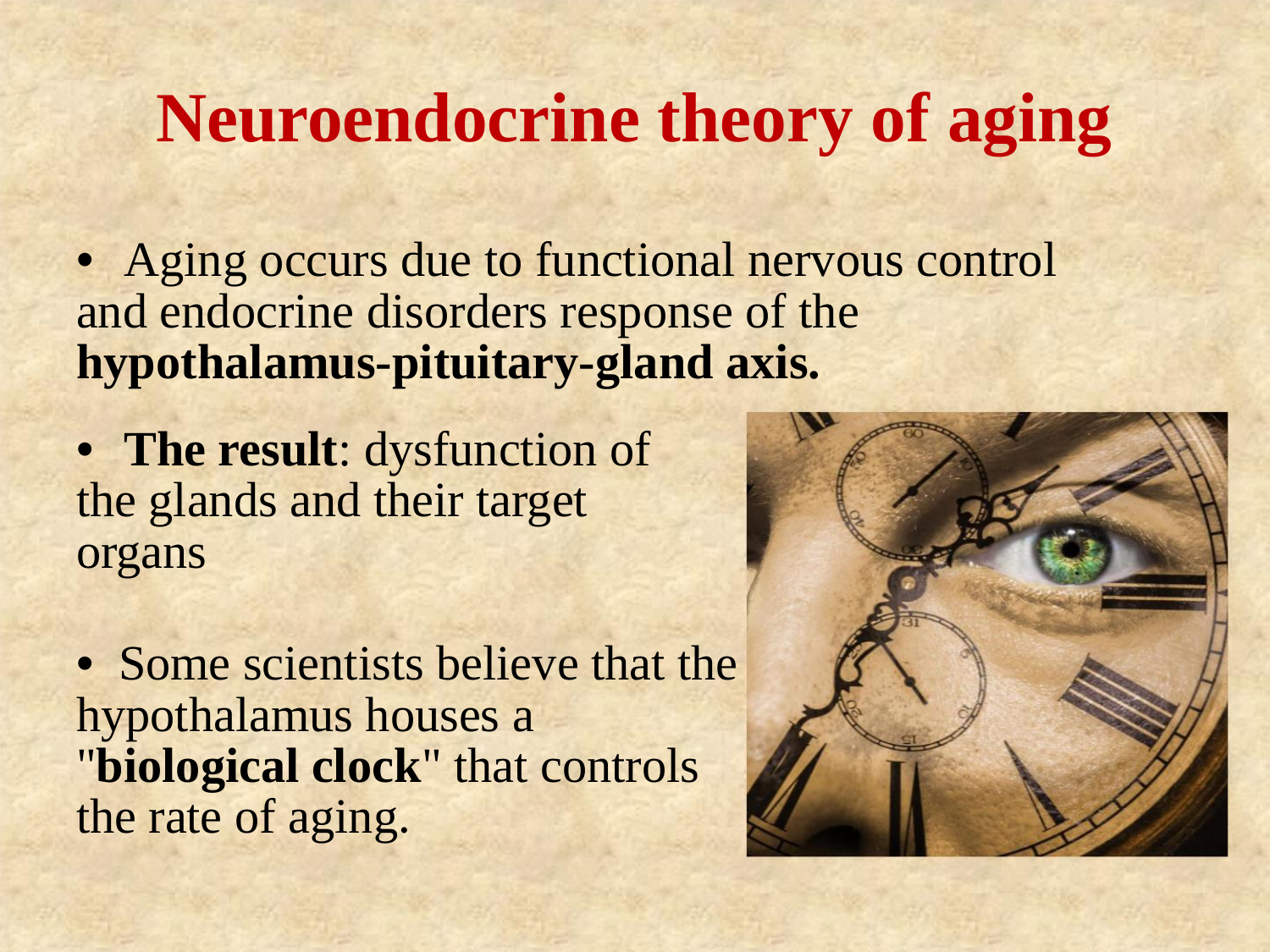

Neuroendocrine theory of aging

• Aging occurs due to functional nervous control and endocrine disorders response of the hypothalamus-pituitary-gland axis.

• The result: dysfunction of the glands and their target organs

•  Some scientists believe that the hypothalamus houses a "biological clock" that controls the rate of aging.